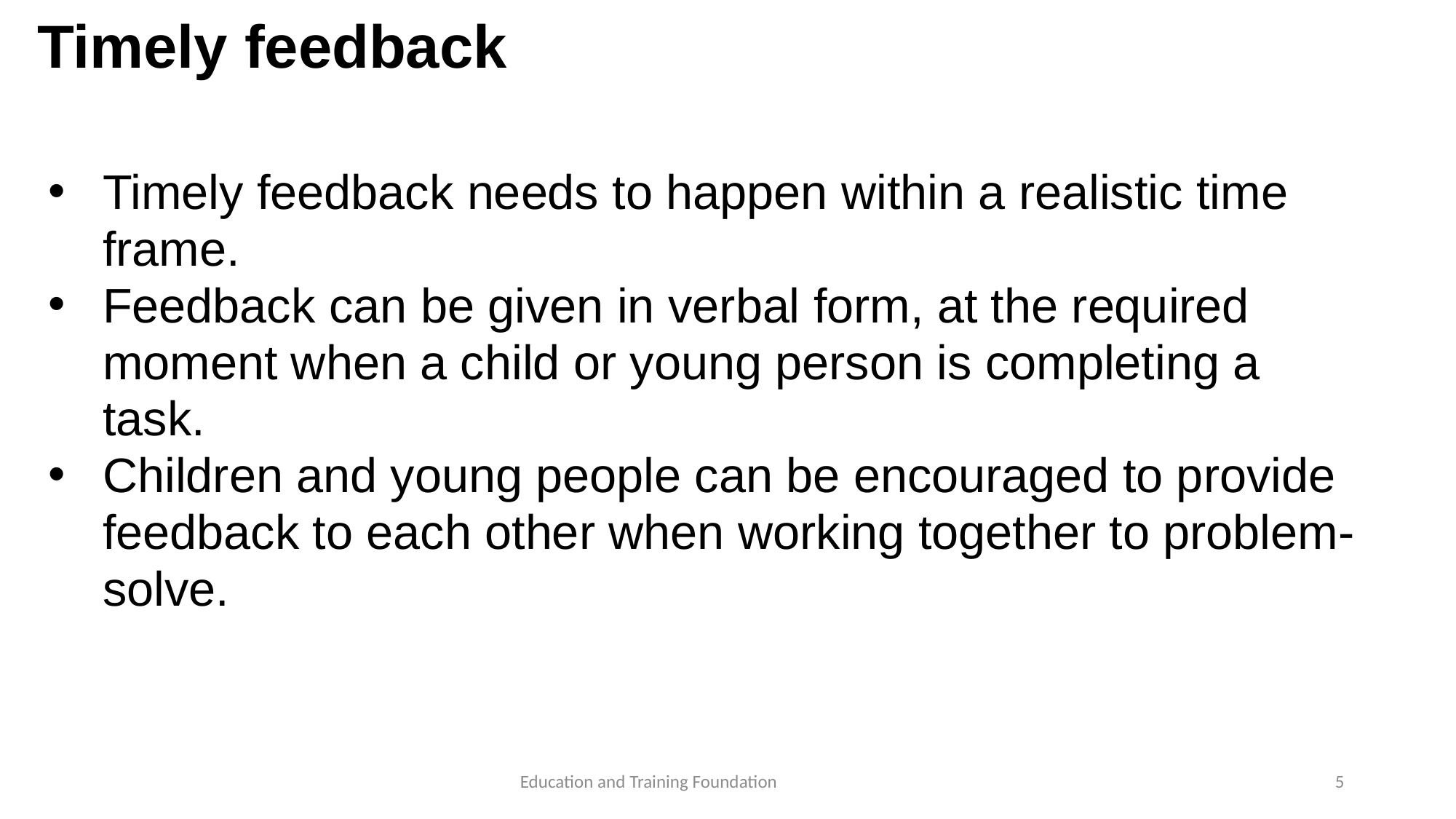

# Timely feedback
Timely feedback needs to happen within a realistic time frame.
Feedback can be given in verbal form, at the required moment when a child or young person is completing a task.
Children and young people can be encouraged to provide feedback to each other when working together to problem-solve.
5
Education and Training Foundation